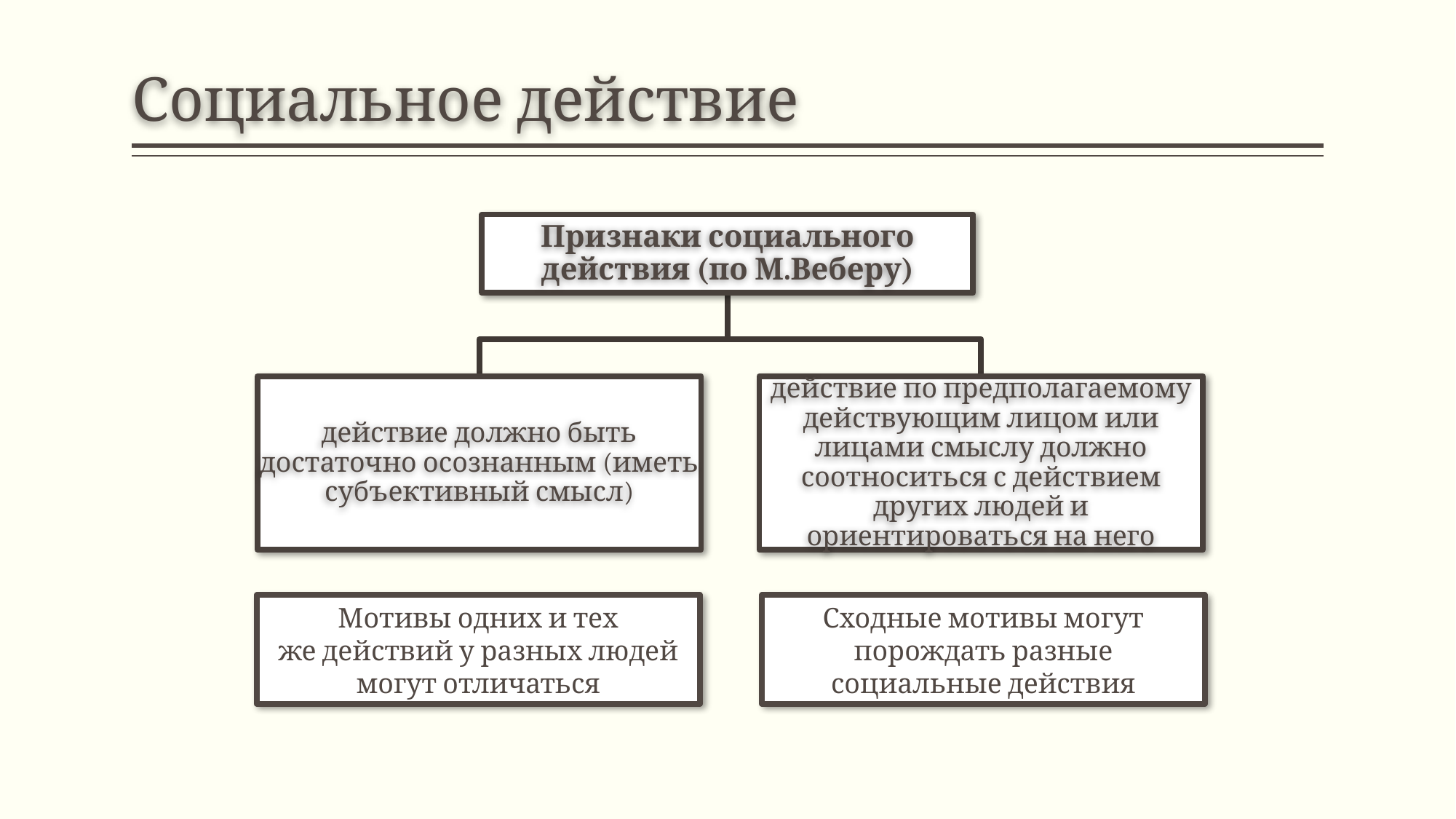

# Социальное действие

Признаки социального действия (по М.Веберу)

действие должно быть достаточно осознанным (иметь субъективный смысл)

действие по предполагаемому действующим лицом или лицами смыслу должно соотноситься с действием других людей и ориентироваться на него
Мотивы одних и тех
же действий у разных людей могут отличаться
Сходные мотивы могут порождать разные социальные действия